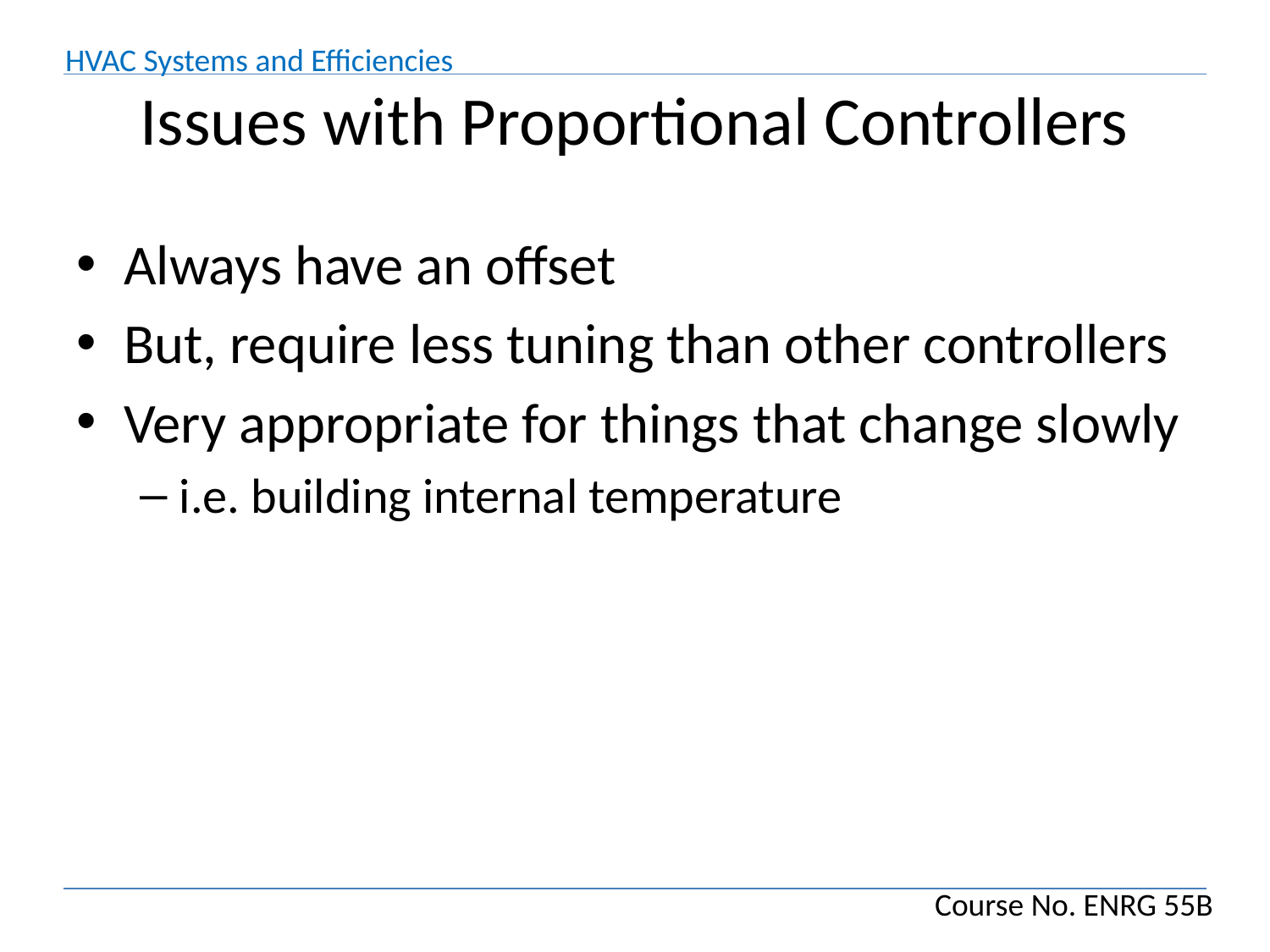

# Issues with Proportional Controllers
Always have an offset
But, require less tuning than other controllers
Very appropriate for things that change slowly
i.e. building internal temperature